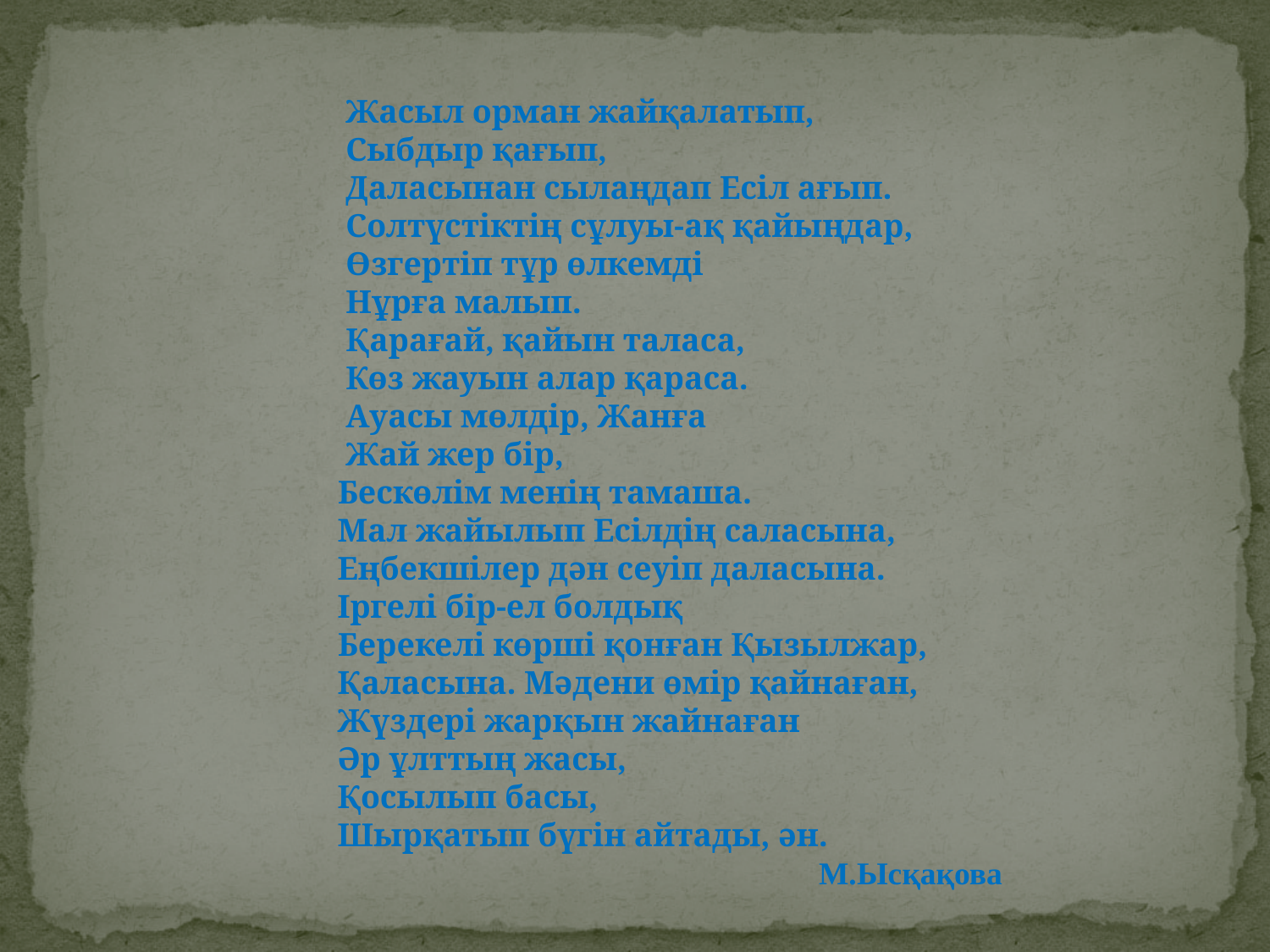

Жасыл орман жайқалатып,
 Сыбдыр қағып,
 Даласынан сылаңдап Есіл ағып.
 Солтүстіктің сұлуы-ақ қайыңдар,
 Өзгертіп тұр өлкемді
 Нұрға малып.
 Қарағай, қайын таласа,
 Көз жауын алар қараса.
 Ауасы мөлдір, Жанға
 Жай жер бір,
Бескөлім менің тамаша.
Мал жайылып Есілдің саласына,
Еңбекшілер дән сеуіп даласына.
Іргелі бір-ел болдық
Берекелі көрші қонған Қызылжар,
Қаласына. Мәдени өмір қайнаған,
Жүздері жарқын жайнаған
Әр ұлттың жасы,
Қосылып басы,
Шырқатып бүгін айтады, ән.
М.Ысқақова